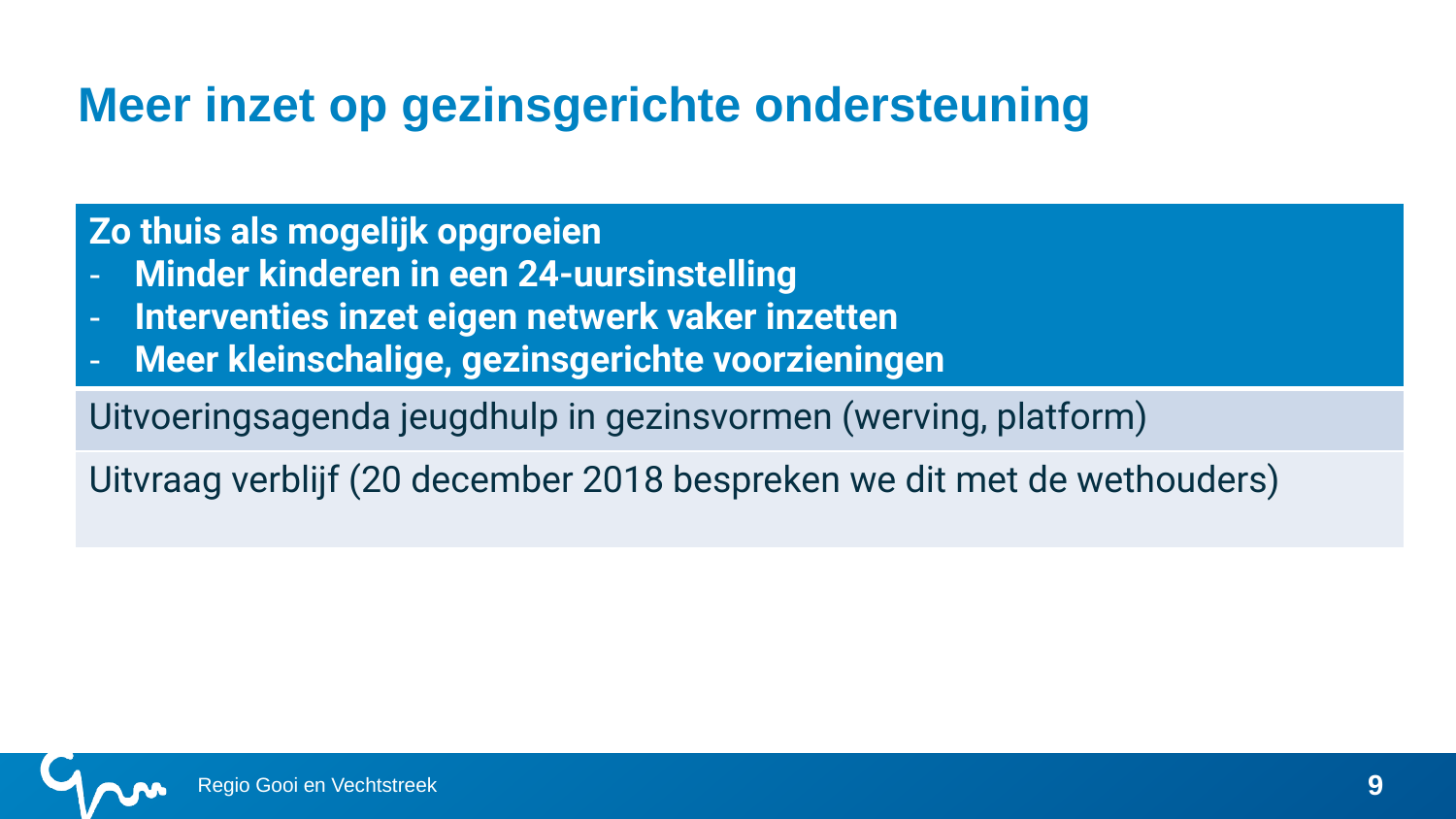

# Meer inzet op gezinsgerichte ondersteuning

| Zo thuis als mogelijk opgroeien Minder kinderen in een 24-uursinstelling Interventies inzet eigen netwerk vaker inzetten Meer kleinschalige, gezinsgerichte voorzieningen |
| --- |
| Uitvoeringsagenda jeugdhulp in gezinsvormen (werving, platform) |
| Uitvraag verblijf (20 december 2018 bespreken we dit met de wethouders) |